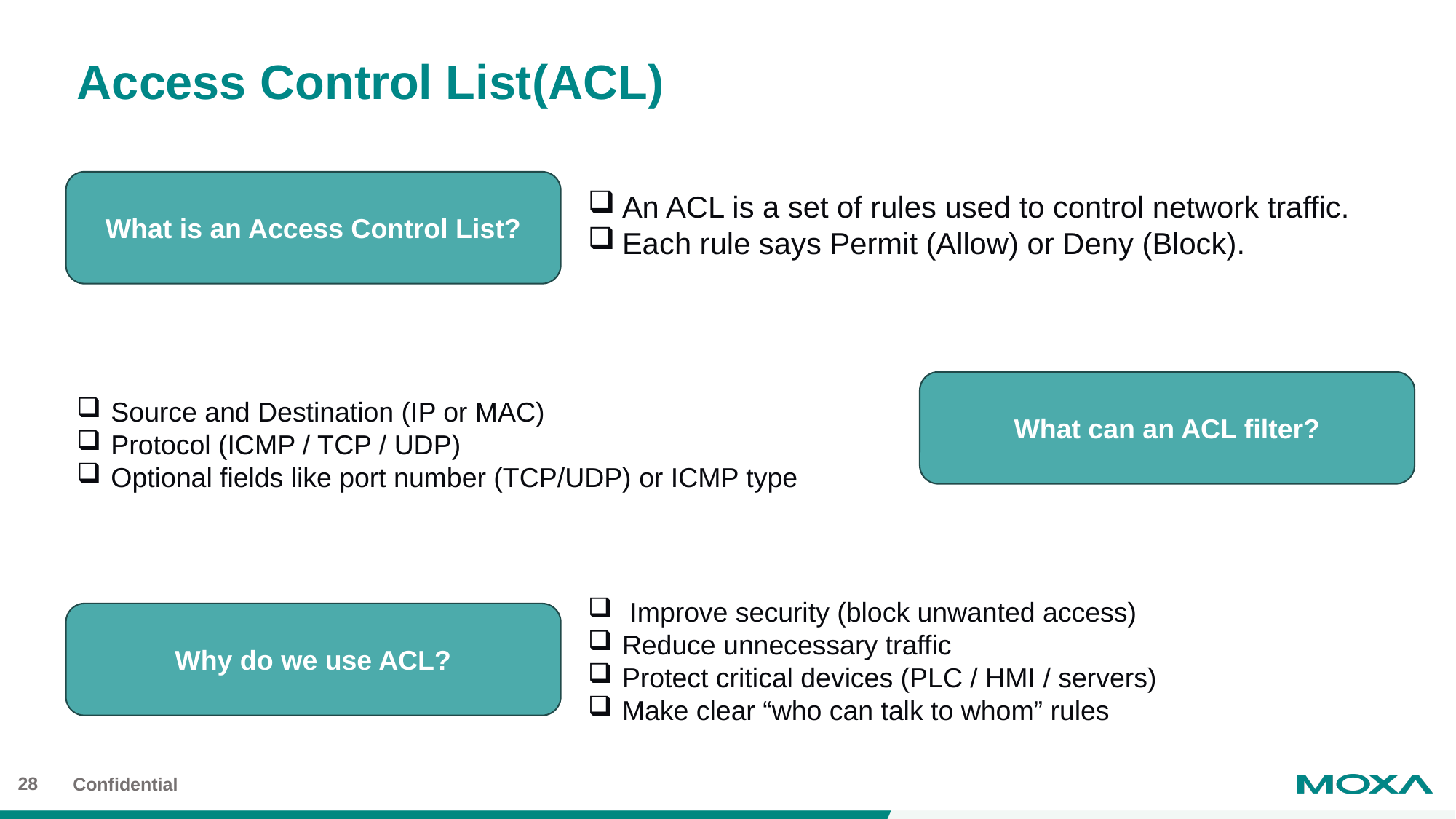

# Access Control List(ACL)
What is an Access Control List?
An ACL is a set of rules used to control network traffic.
Each rule says Permit (Allow) or Deny (Block).
What can an ACL filter?
Source and Destination (IP or MAC)
Protocol (ICMP / TCP / UDP)
Optional fields like port number (TCP/UDP) or ICMP type
 Improve security (block unwanted access)
Reduce unnecessary traffic
Protect critical devices (PLC / HMI / servers)
Make clear “who can talk to whom” rules
Why do we use ACL?